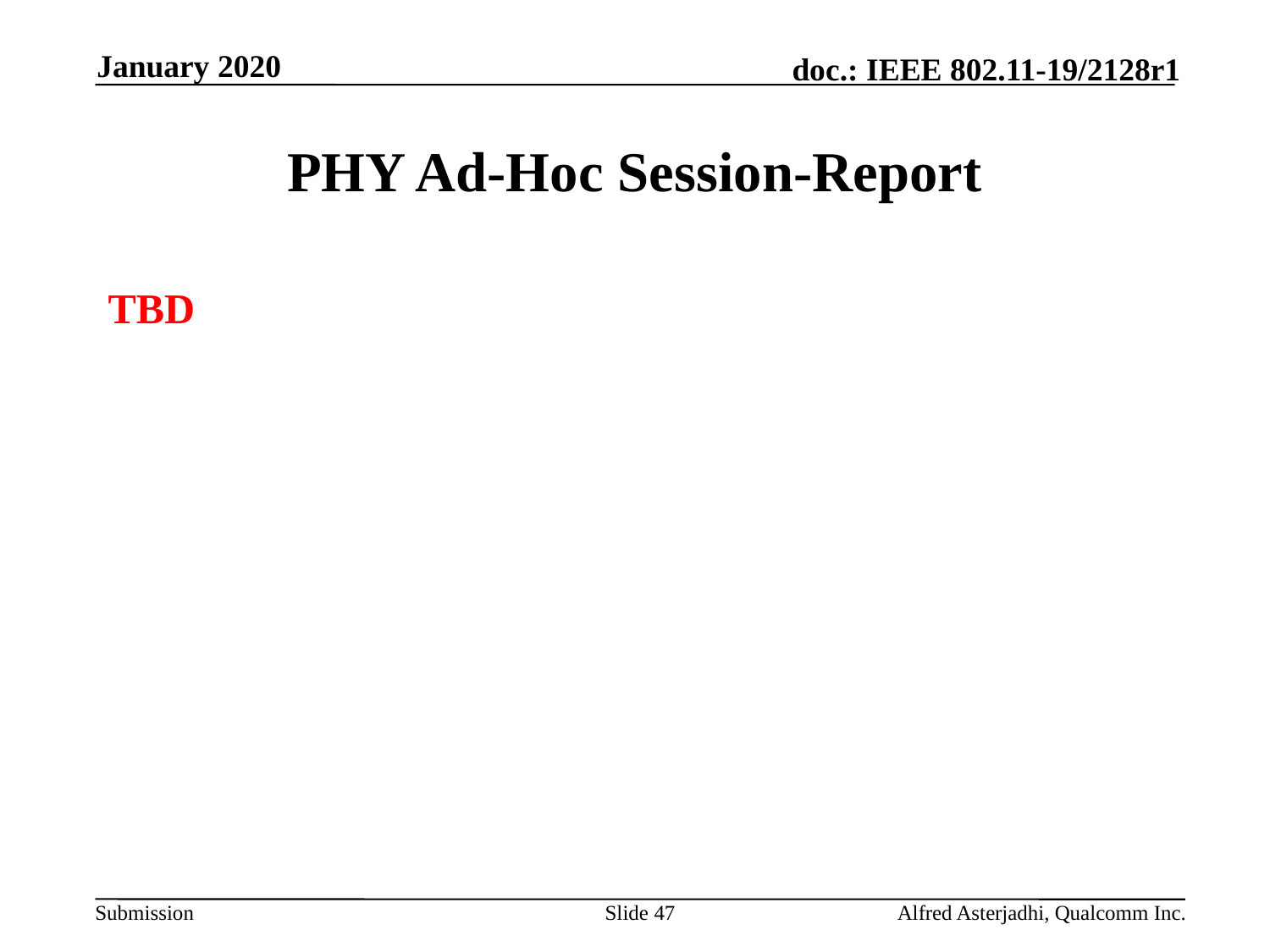

January 2020
# PHY Ad-Hoc Session-Report
TBD
Slide 47
Alfred Asterjadhi, Qualcomm Inc.